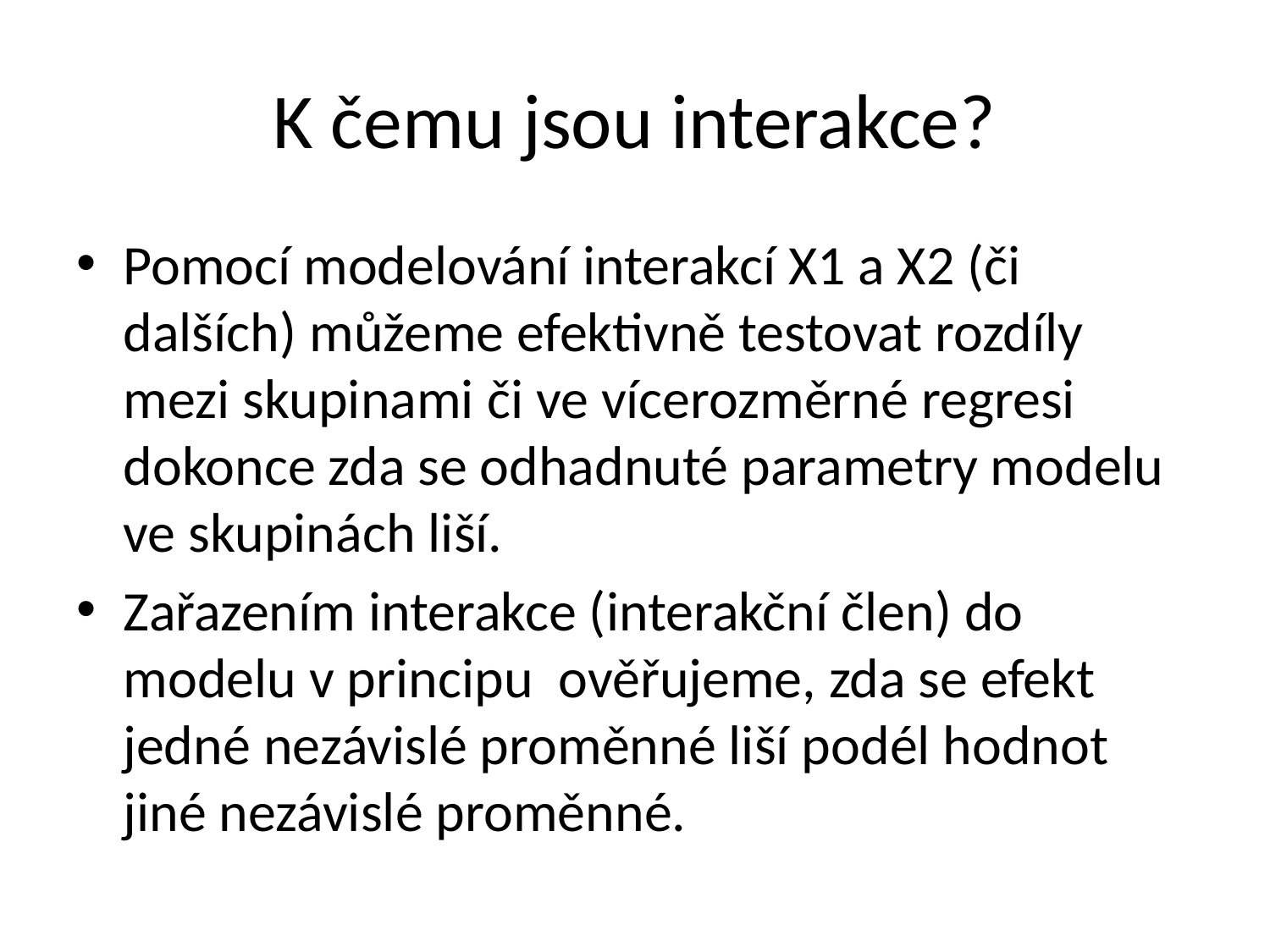

# K čemu jsou interakce?
Pomocí modelování interakcí X1 a X2 (či dalších) můžeme efektivně testovat rozdíly mezi skupinami či ve vícerozměrné regresi dokonce zda se odhadnuté parametry modelu ve skupinách liší.
Zařazením interakce (interakční člen) do modelu v principu  ověřujeme, zda se efekt jedné nezávislé proměnné liší podél hodnot jiné nezávislé proměnné.